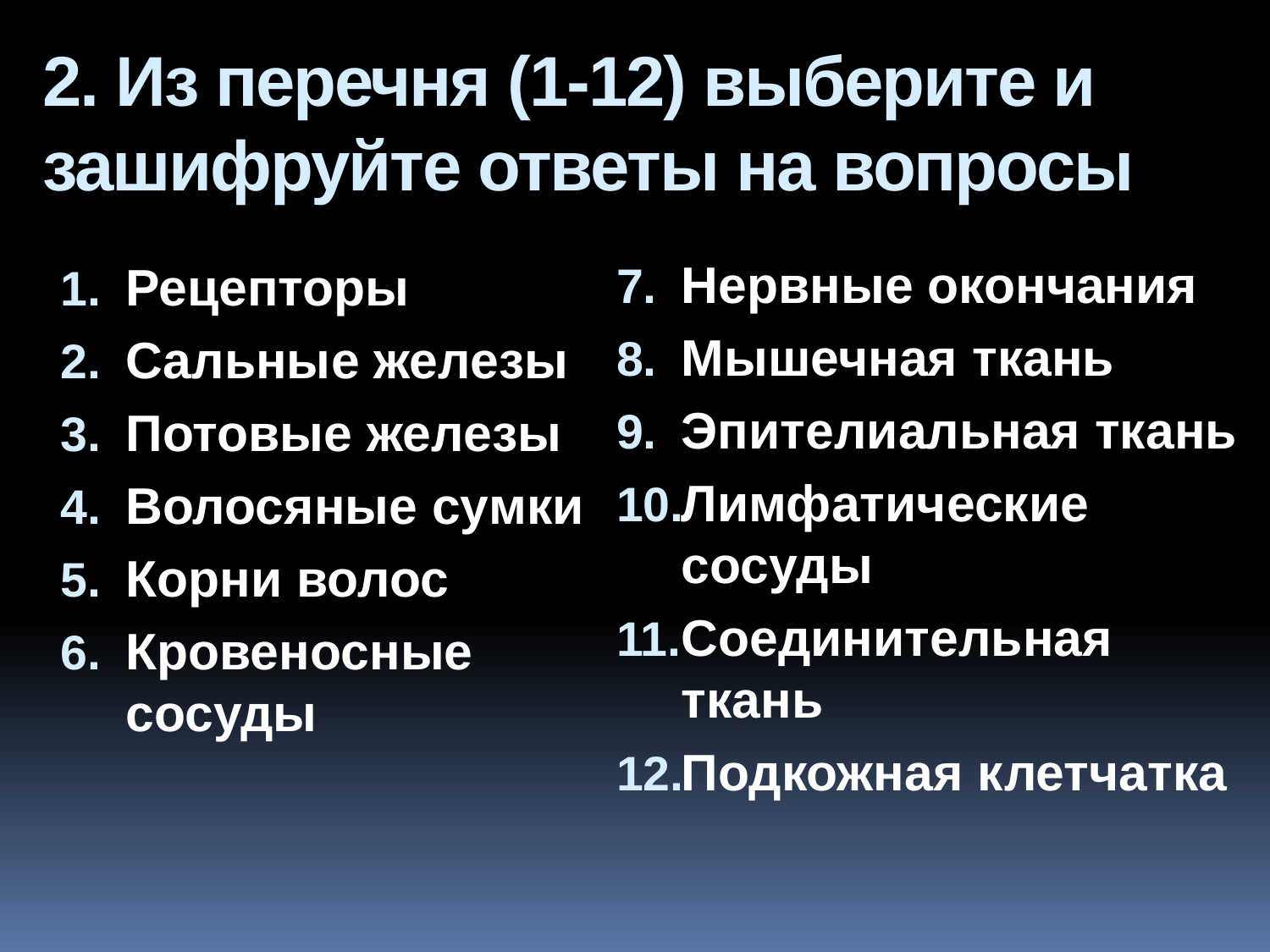

# 2. Из перечня (1-12) выберите и зашифруйте ответы на вопросы
Нервные окончания
Мышечная ткань
Эпителиальная ткань
Лимфатические сосуды
Соединительная ткань
Подкожная клетчатка
Рецепторы
Сальные железы
Потовые железы
Волосяные сумки
Корни волос
Кровеносные сосуды